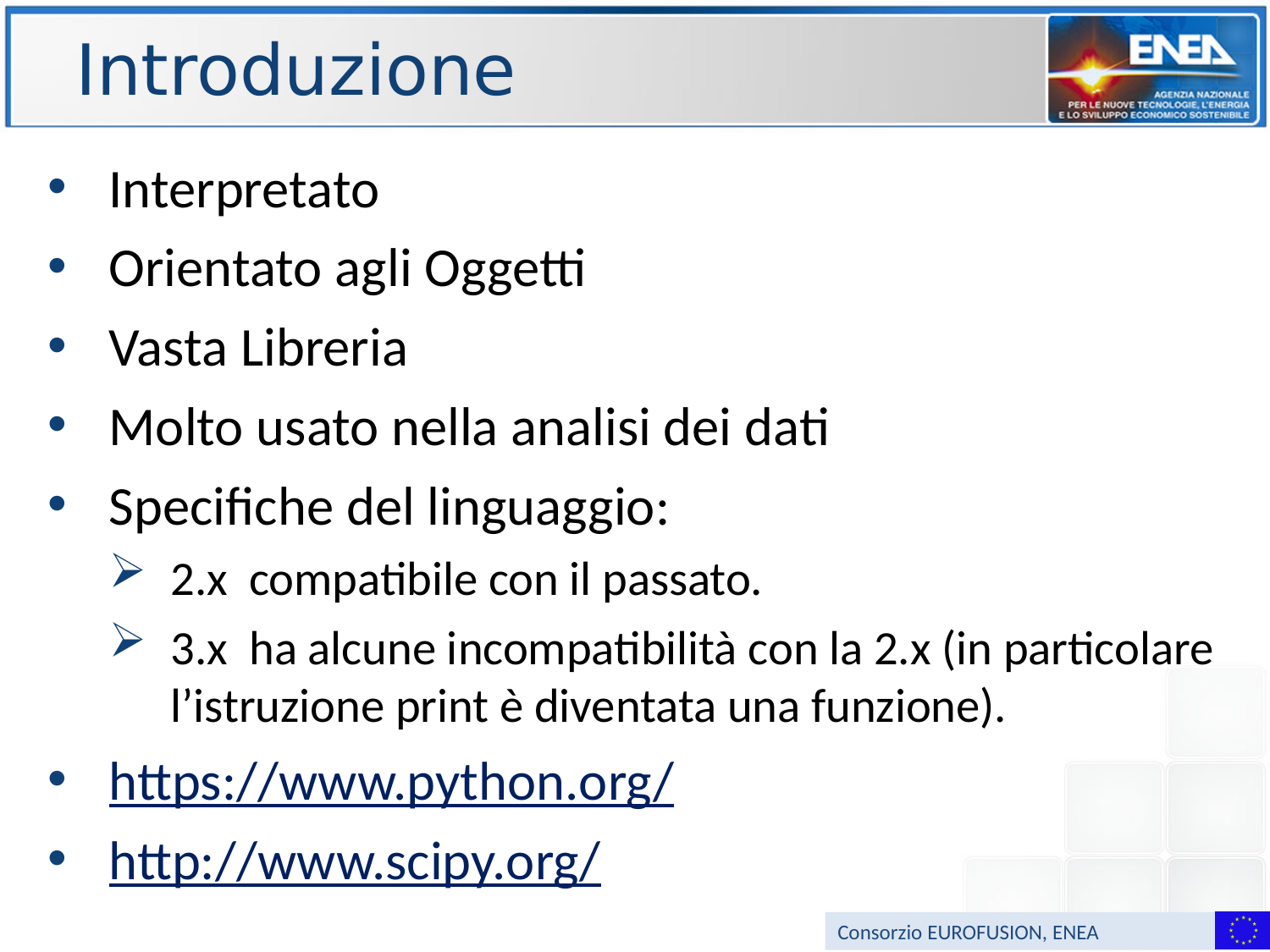

# Introduzione
Interpretato
Orientato agli Oggetti
Vasta Libreria
Molto usato nella analisi dei dati
Specifiche del linguaggio:
2.x  compatibile con il passato.
3.x  ha alcune incompatibilità con la 2.x (in particolare l’istruzione print è diventata una funzione).
https://www.python.org/
http://www.scipy.org/